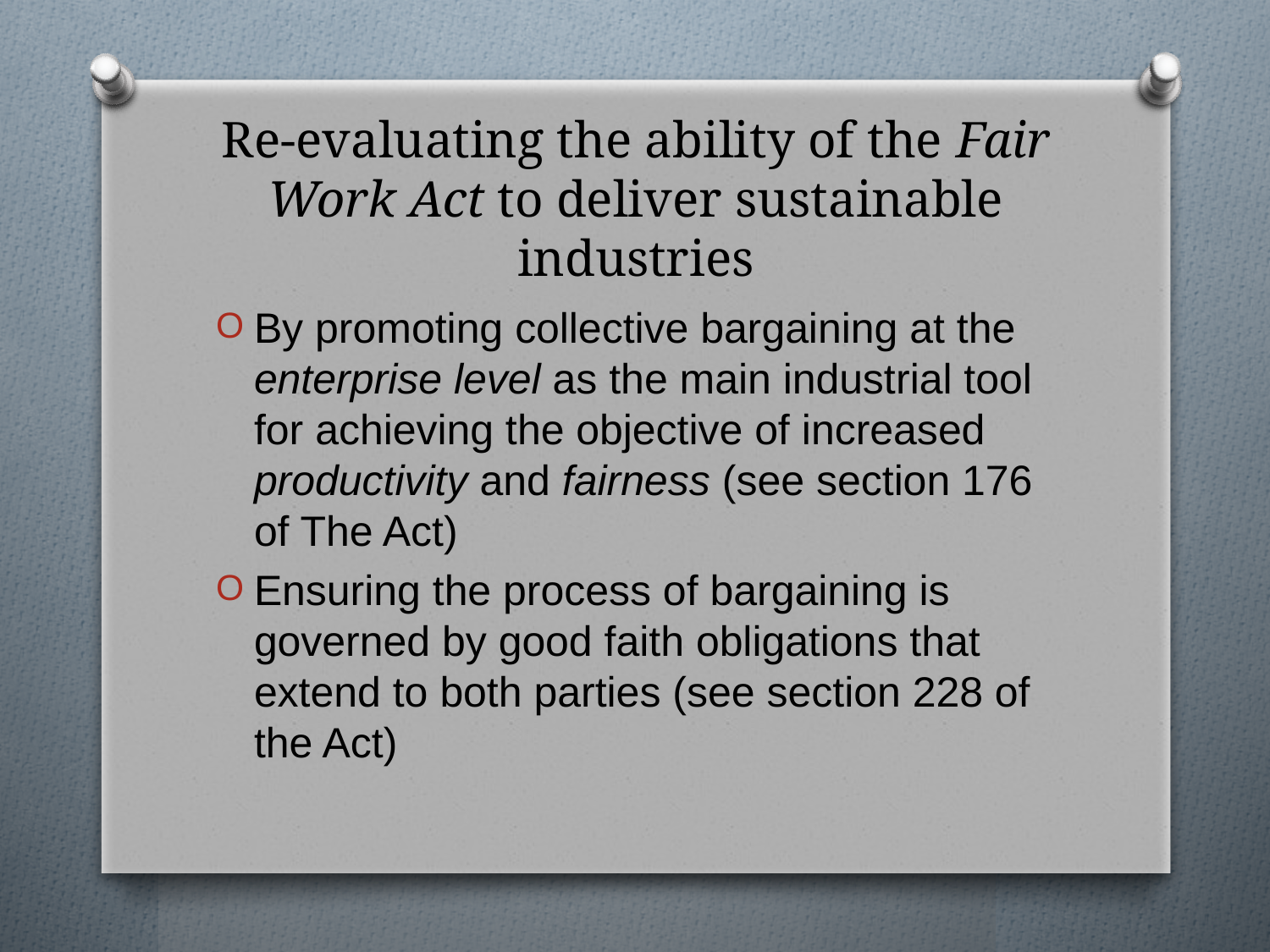

# Re-evaluating the ability of the Fair Work Act to deliver sustainable industries
By promoting collective bargaining at the enterprise level as the main industrial tool for achieving the objective of increased productivity and fairness (see section 176 of The Act)
Ensuring the process of bargaining is governed by good faith obligations that extend to both parties (see section 228 of the Act)